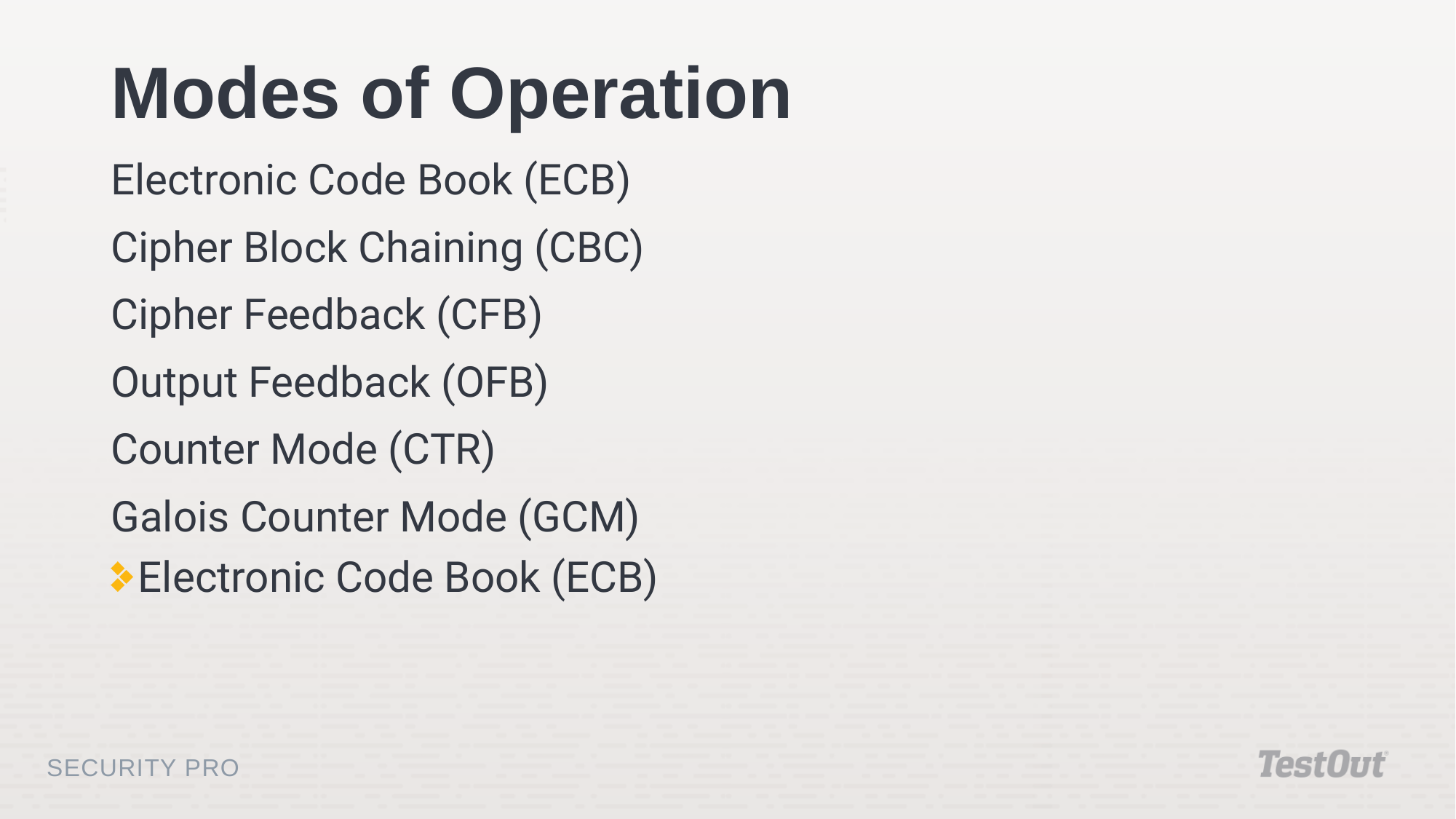

# Modes of Operation
Electronic Code Book (ECB)
Cipher Block Chaining (CBC)
Cipher Feedback (CFB)
Output Feedback (OFB)
Counter Mode (CTR)
Galois Counter Mode (GCM)
Electronic Code Book (ECB)
Security Pro